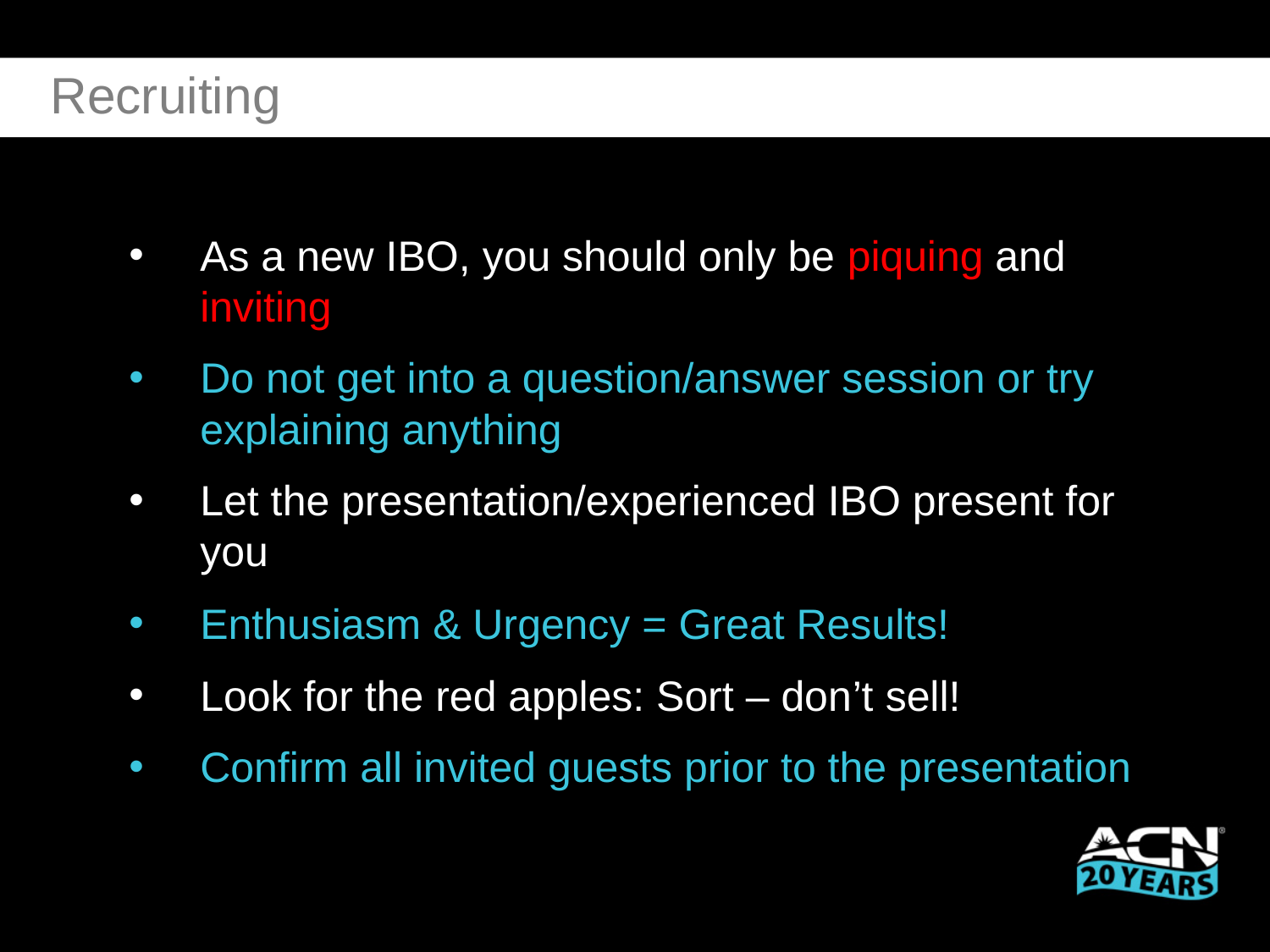

Recruiting

As a new IBO, you should only be piquing and inviting
Do not get into a question/answer session or try explaining anything
Let the presentation/experienced IBO present for you
Enthusiasm & Urgency = Great Results!
Look for the red apples: Sort – don’t sell!
Confirm all invited guests prior to the presentation